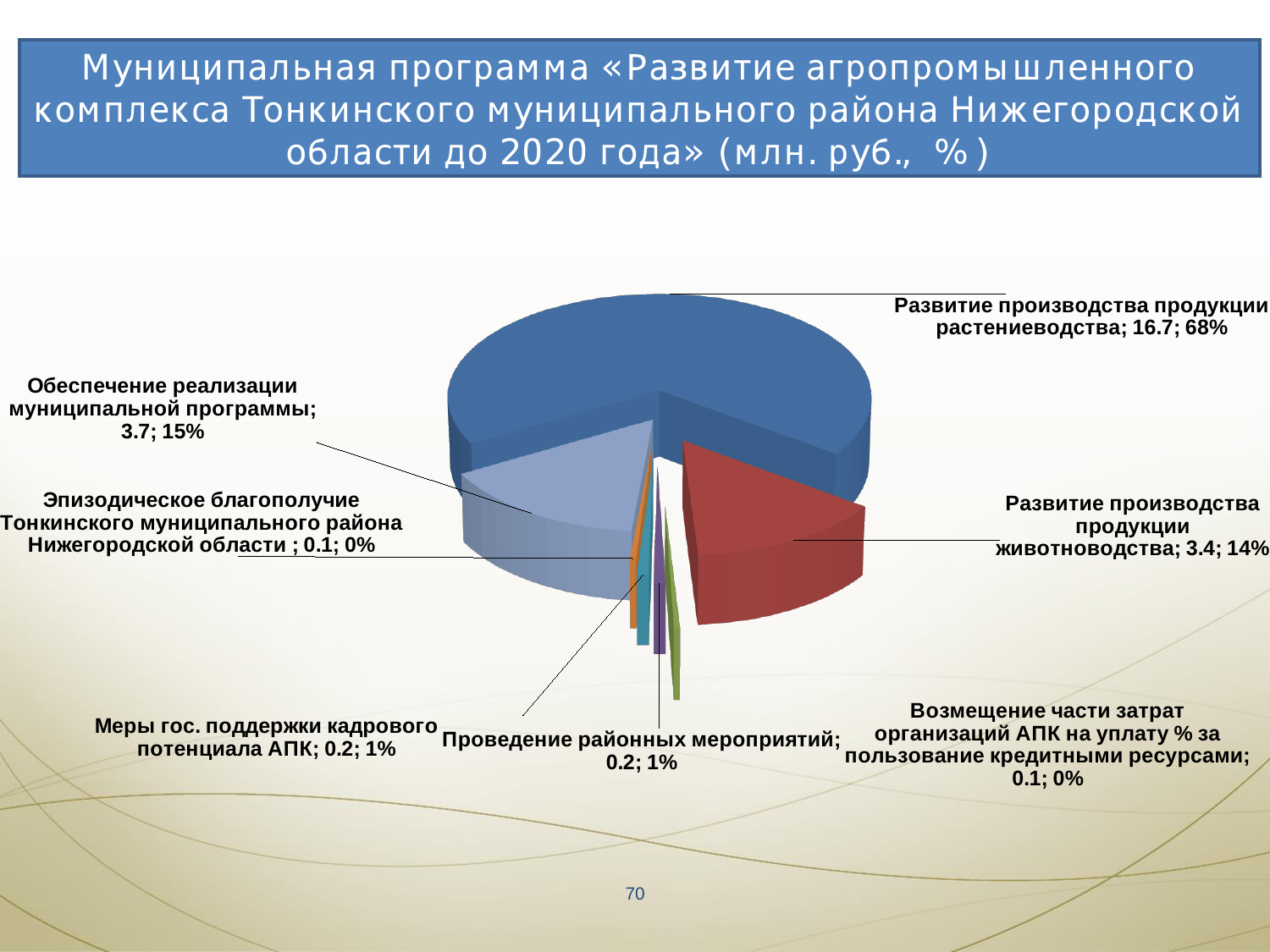

Муниципальная программа «Развитие агропромышленного комплекса Тонкинского муниципального района Нижегородской области до 2020 года» (млн. руб.,  %)

[unsupported chart]

70